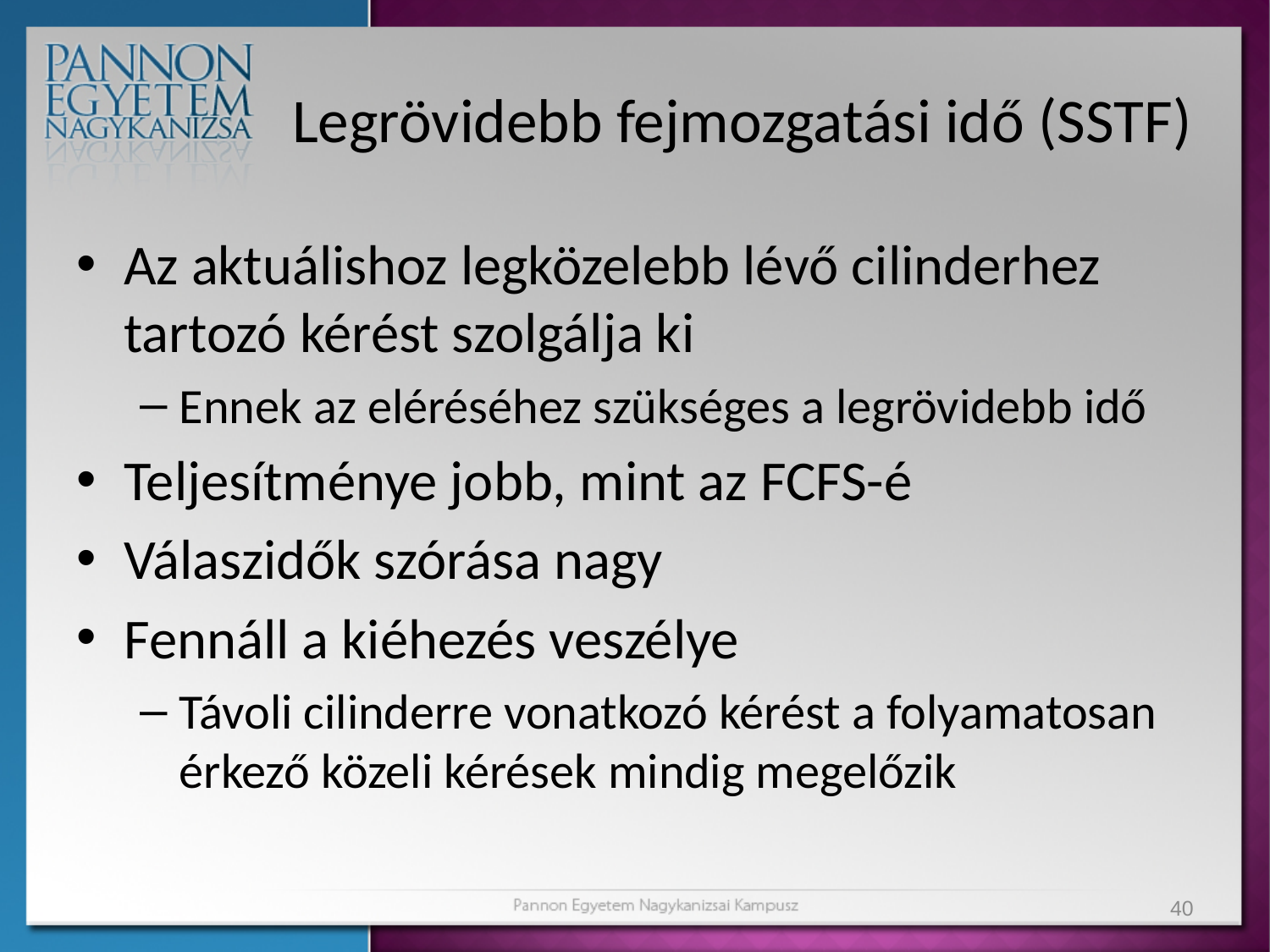

# Legrövidebb fejmozgatási idő (SSTF)
Az aktuálishoz legközelebb lévő cilinderhez tartozó kérést szolgálja ki
Ennek az eléréséhez szükséges a legrövidebb idő
Teljesítménye jobb, mint az FCFS-é
Válaszidők szórása nagy
Fennáll a kiéhezés veszélye
Távoli cilinderre vonatkozó kérést a folyamatosan érkező közeli kérések mindig megelőzik
40